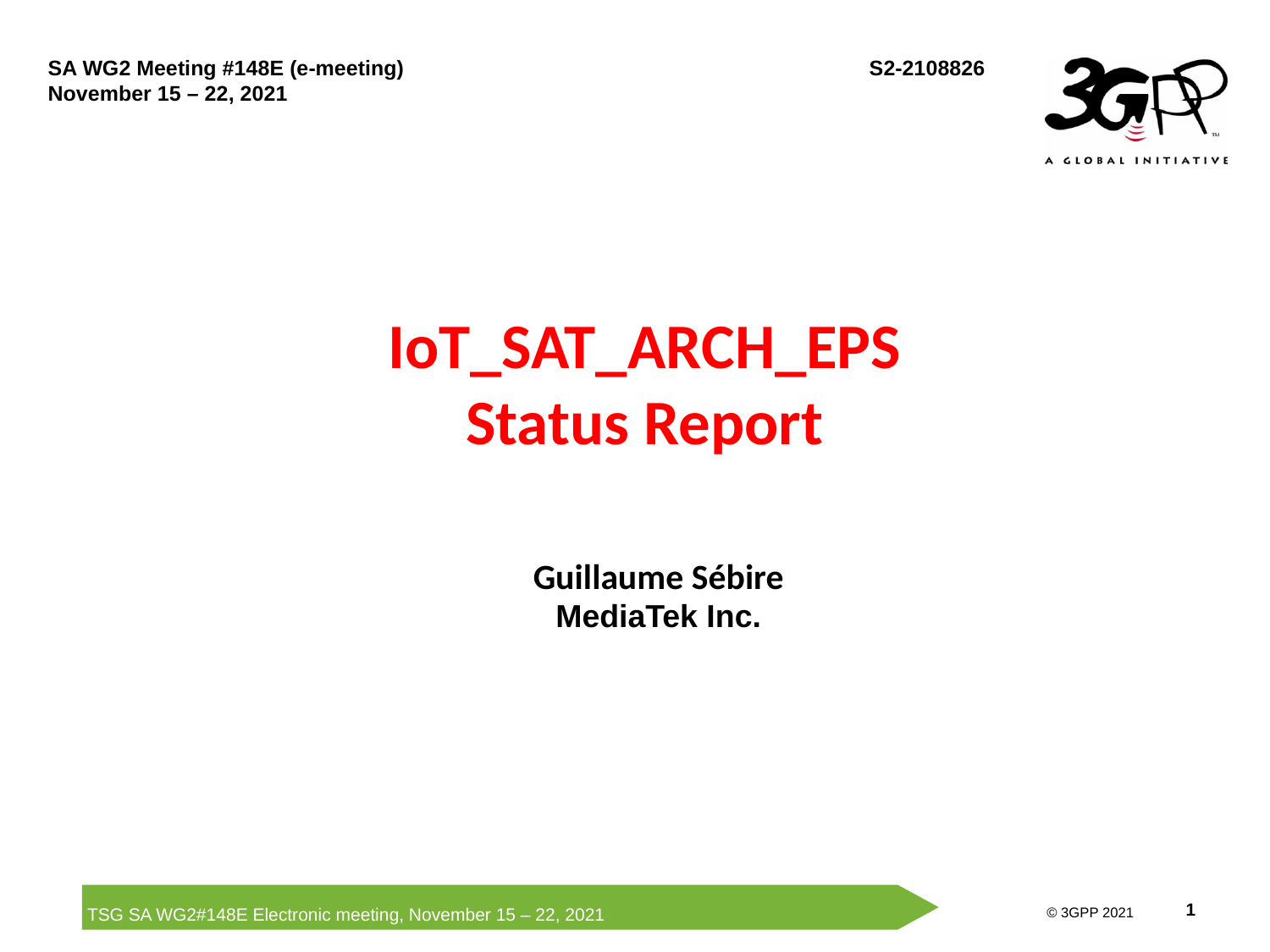

SA WG2 Meeting #148E (e-meeting)	S2-2108826
November 15 – 22, 2021
# IoT_SAT_ARCH_EPS Status Report
Guillaume Sébire
MediaTek Inc.